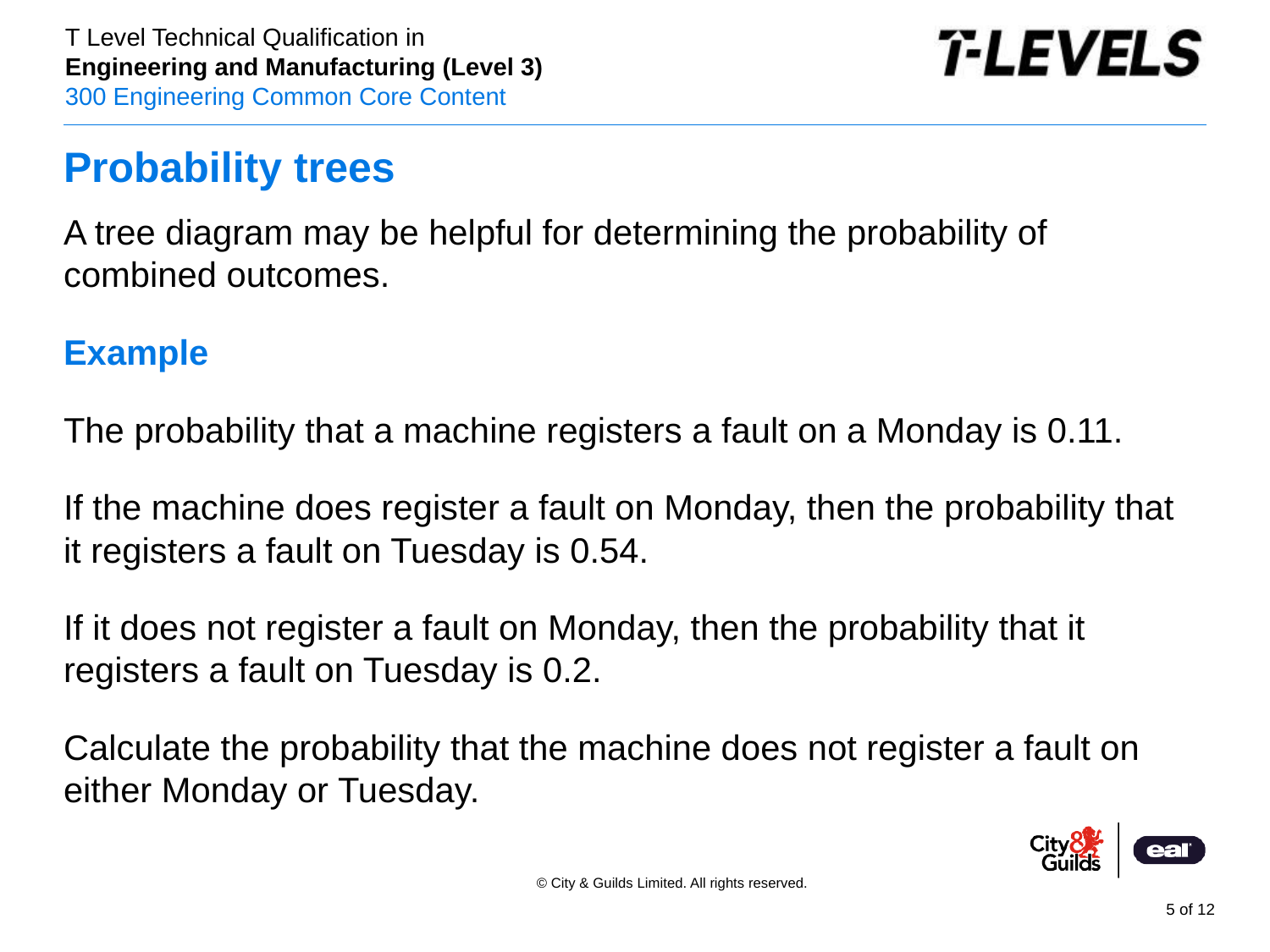

# Probability trees
A tree diagram may be helpful for determining the probability of combined outcomes.
Example
The probability that a machine registers a fault on a Monday is 0.11.
If the machine does register a fault on Monday, then the probability that
it registers a fault on Tuesday is 0.54.
If it does not register a fault on Monday, then the probability that it registers a fault on Tuesday is 0.2.
Calculate the probability that the machine does not register a fault on either Monday or Tuesday.